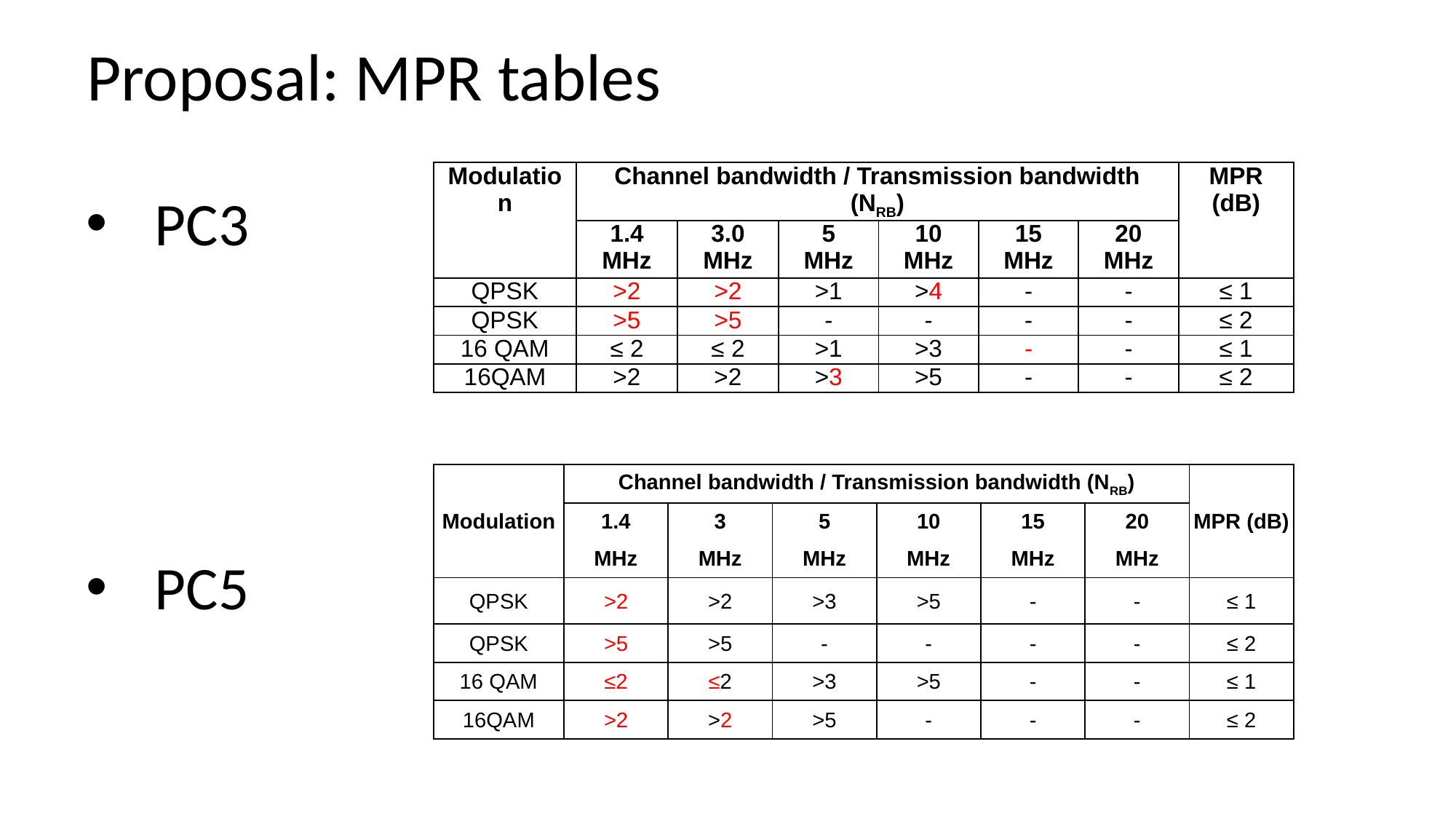

# Proposal: MPR tables

PC3

PC5
| Modulation | Channel bandwidth / Transmission bandwidth (NRB) |  |  |  |  |  | MPR (dB) |
| --- | --- | --- | --- | --- | --- | --- | --- |
|  | 1.4 MHz | 3.0 MHz | 5 MHz | 10 MHz | 15 MHz | 20 MHz |  |
| QPSK | >2 | >2 | >1 | >4 | - | - | ≤ 1 |
| QPSK | >5 | >5 | - | - | - | - | ≤ 2 |
| 16 QAM | ≤ 2 | ≤ 2 | >1 | >3 | - | - | ≤ 1 |
| 16QAM | >2 | >2 | >3 | >5 | - | - | ≤ 2 |
| Modulation | Channel bandwidth / Transmission bandwidth (NRB) |  |  |  |  |  | MPR (dB) |
| --- | --- | --- | --- | --- | --- | --- | --- |
|  | 1.4 | 3 | 5 | 10 | 15 | 20 |  |
|  | MHz | MHz | MHz | MHz | MHz | MHz |  |
| QPSK | >2 | >2 | >3 | >5 | - | - | ≤ 1 |
| QPSK | >5 | >5 | - | - | - | - | ≤ 2 |
| 16 QAM | ≤2 | ≤2 | >3 | >5 | - | - | ≤ 1 |
| 16QAM | >2 | >2 | >5 | - | - | - | ≤ 2 |